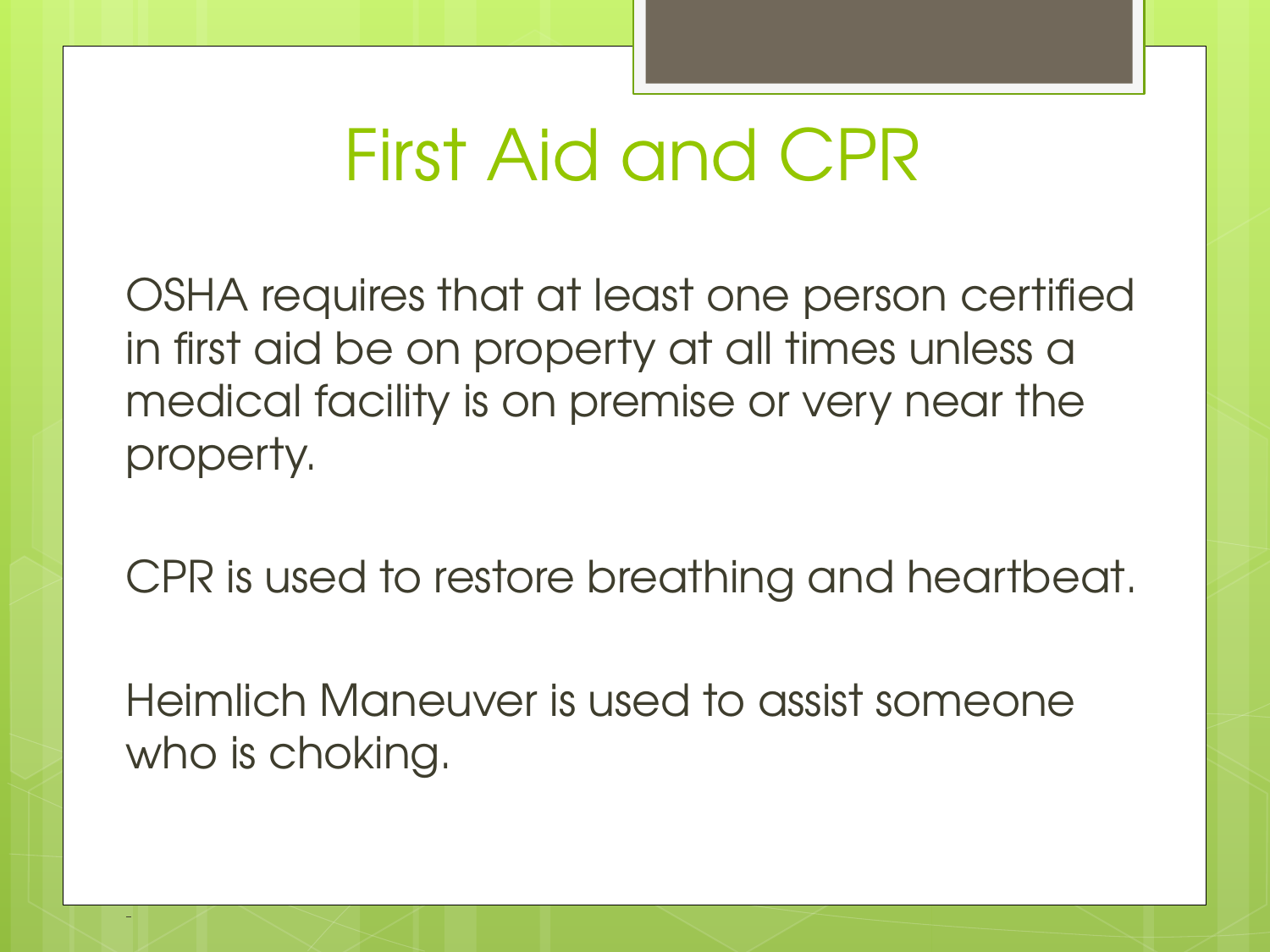

# First Aid and CPR
OSHA requires that at least one person certified in first aid be on property at all times unless a medical facility is on premise or very near the property.

CPR is used to restore breathing and heartbeat.

Heimlich Maneuver is used to assist someone who is choking.